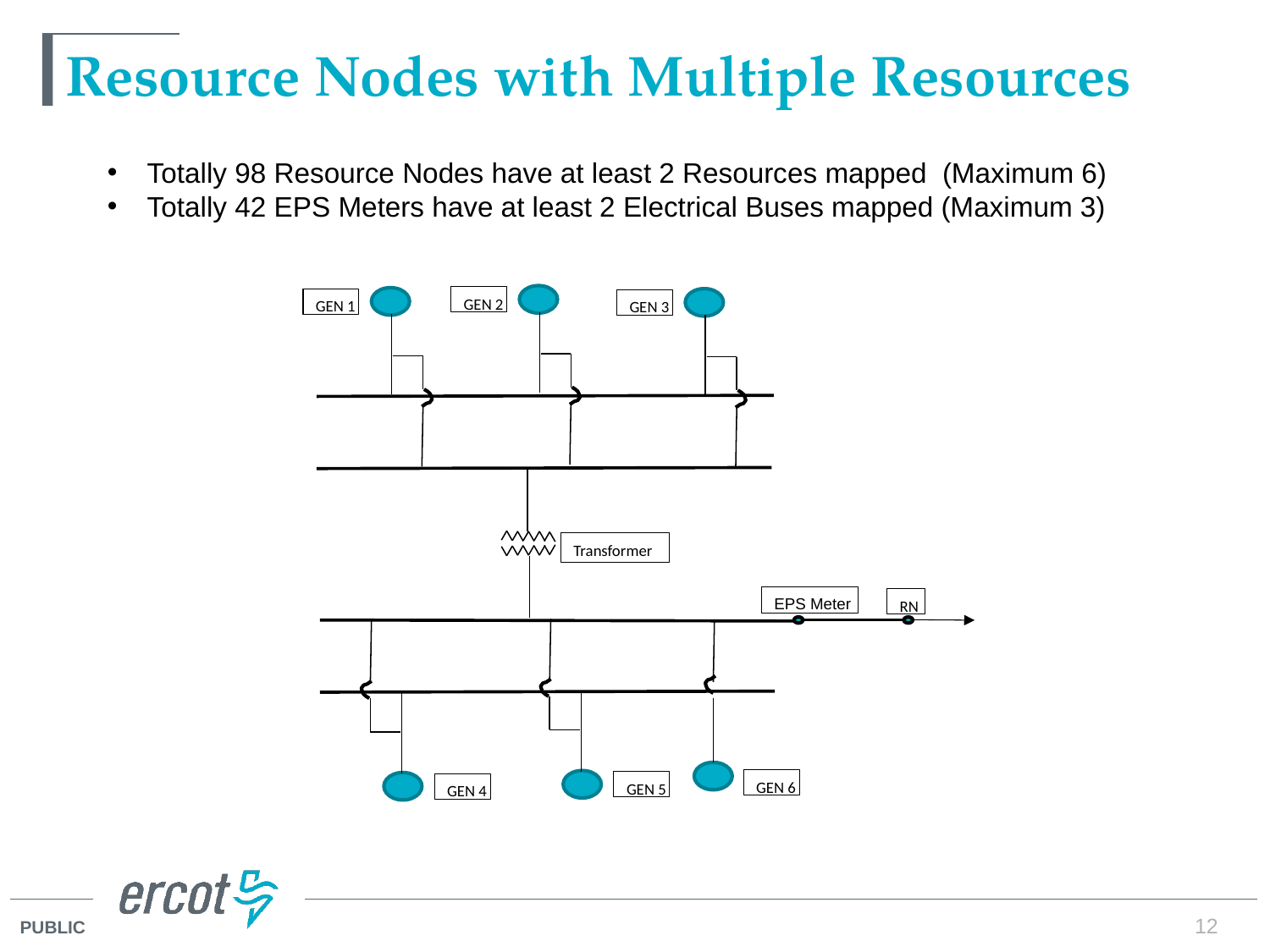

# Resource Nodes with Multiple Resources
Totally 98 Resource Nodes have at least 2 Resources mapped  (Maximum 6)
Totally 42 EPS Meters have at least 2 Electrical Buses mapped (Maximum 3)

GEN 2

GEN 1

GEN 3

Transformer
EPS Meter
RN

GEN 5

GEN 4

GEN 6

12